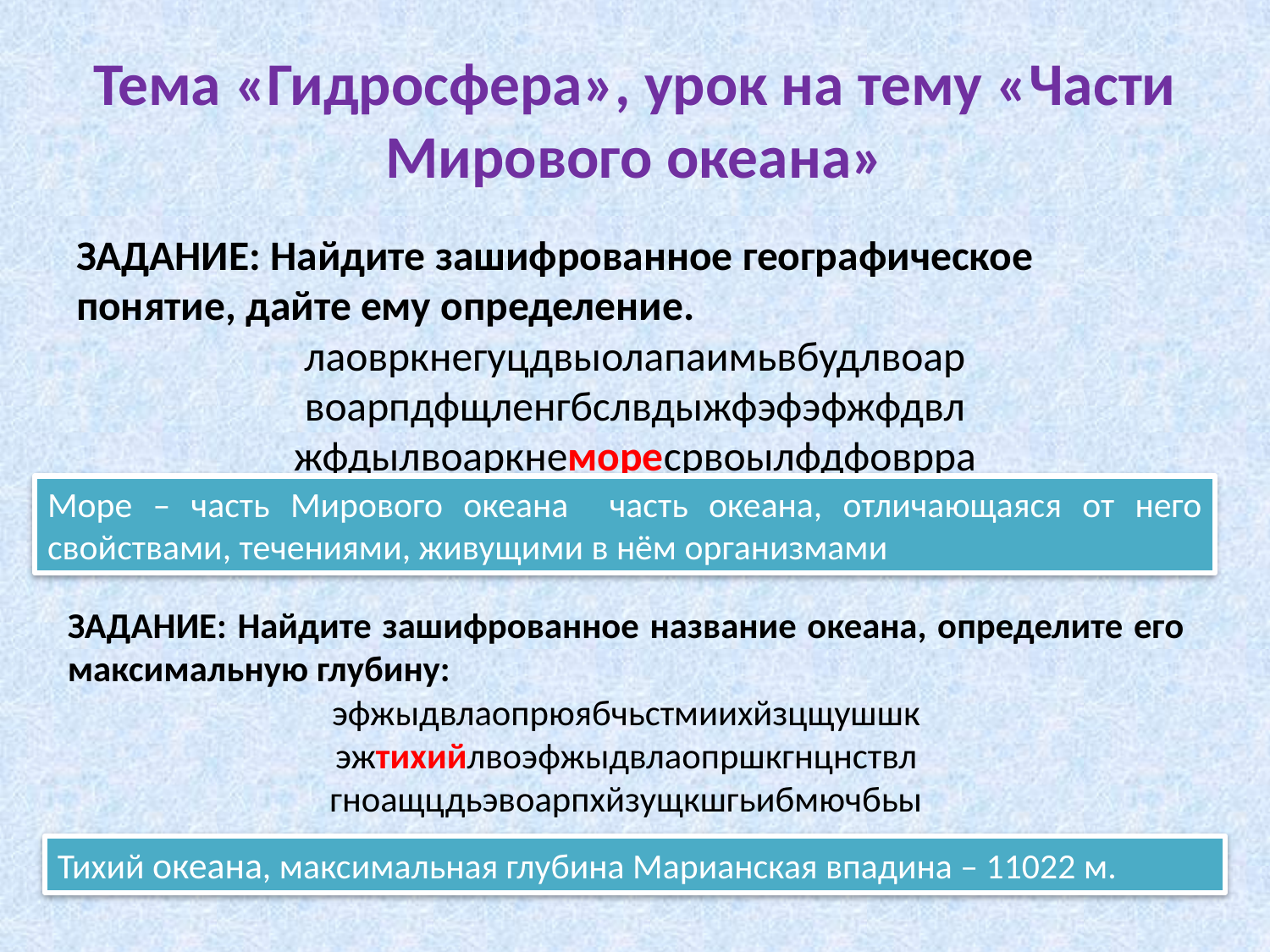

# Тема «Гидросфера», урок на тему «Части Мирового океана»
ЗАДАНИЕ: Найдите зашифрованное географическое понятие, дайте ему определение.
лаовркнегуцдвыолапаимьвбудлвоар
воарпдфщленгбслвдыжфэфэфжфдвл
жфдылвоаркнеморесрвоылфдфоврра

Море – часть Мирового океана  часть океана, отличающаяся от него свойствами, течениями, живущими в нём организмами
ЗАДАНИЕ: Найдите зашифрованное название океана, определите его максимальную глубину:
эфжыдвлаопрюябчьстмиихйзцщушшк
эжтихийлвоэфжыдвлаопршкгнцнствл
гноащцдьэвоарпхйзущкшгьибмючбьы

Тихий океана, максимальная глубина Марианская впадина – 11022 м.